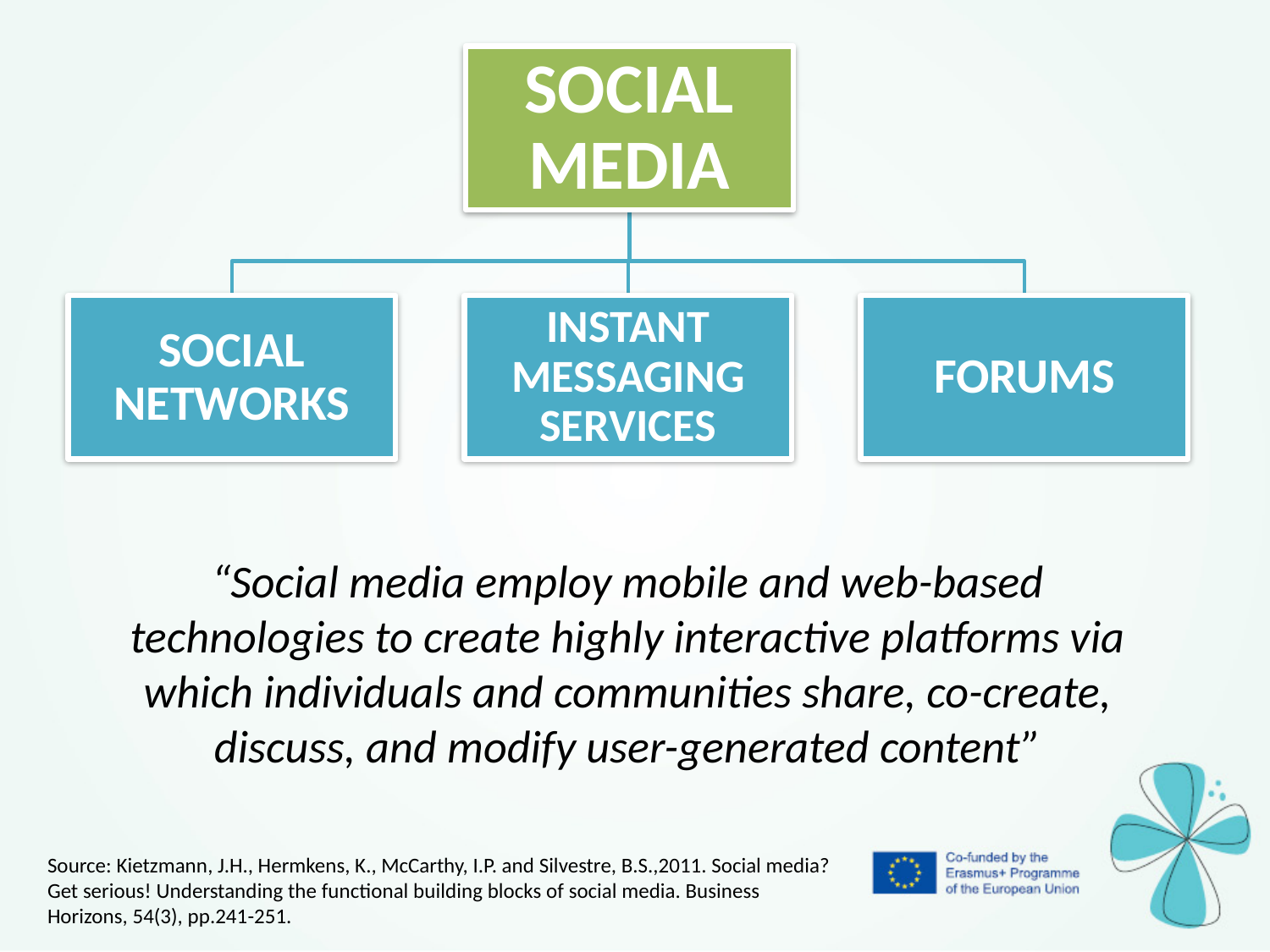

SOCIAL MEDIA
SOCIAL NETWORKS
INSTANT MESSAGING SERVICES
FORUMS
“Social media employ mobile and web-based technologies to create highly interactive platforms via which individuals and communities share, co-create, discuss, and modify user-generated content”
Source: Kietzmann, J.H., Hermkens, K., McCarthy, I.P. and Silvestre, B.S.,2011. Social media? Get serious! Understanding the functional building blocks of social media. Business Horizons, 54(3), pp.241-251.